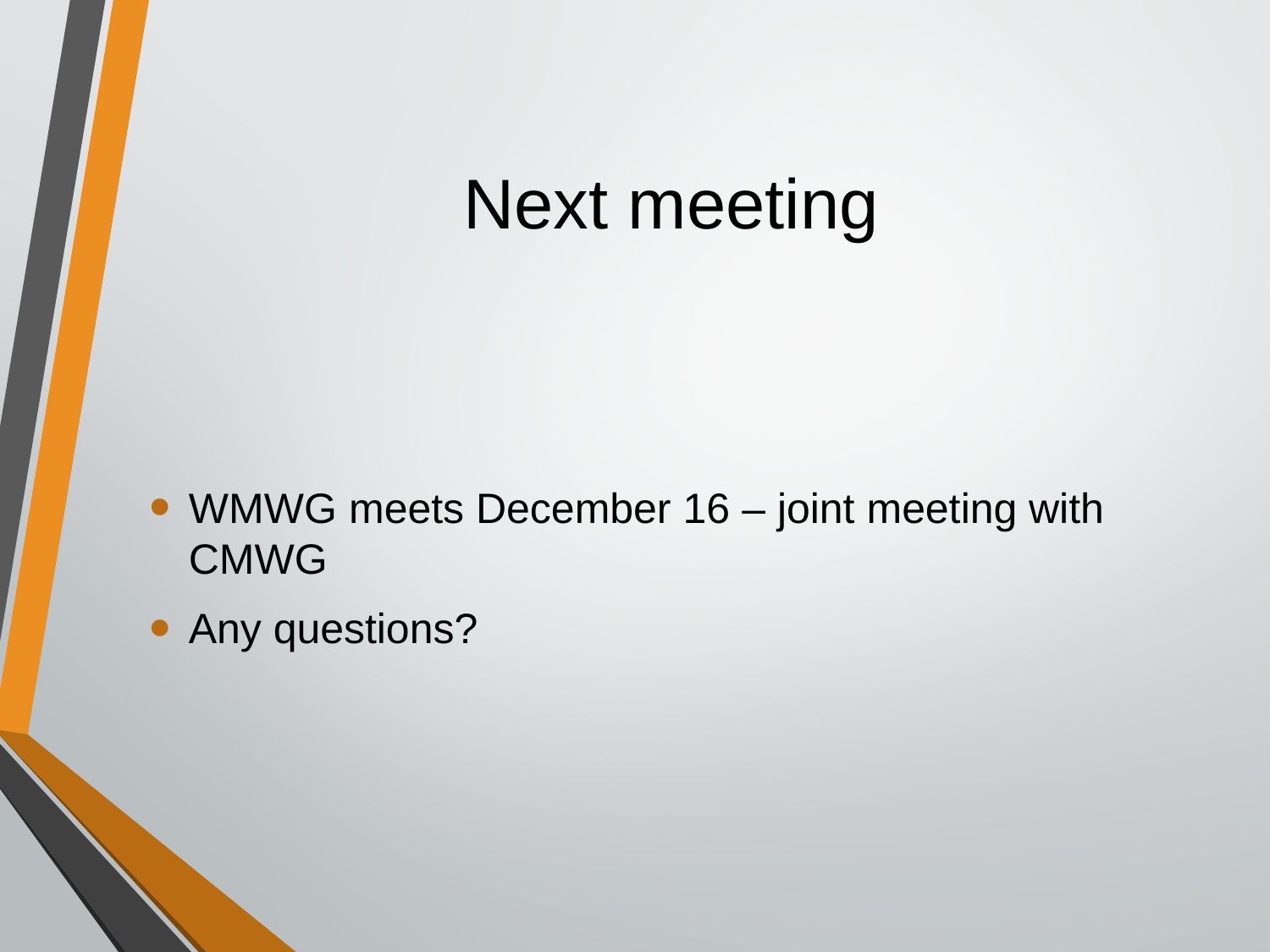

# Next meeting
WMWG meets December 16 – joint meeting with CMWG
Any questions?